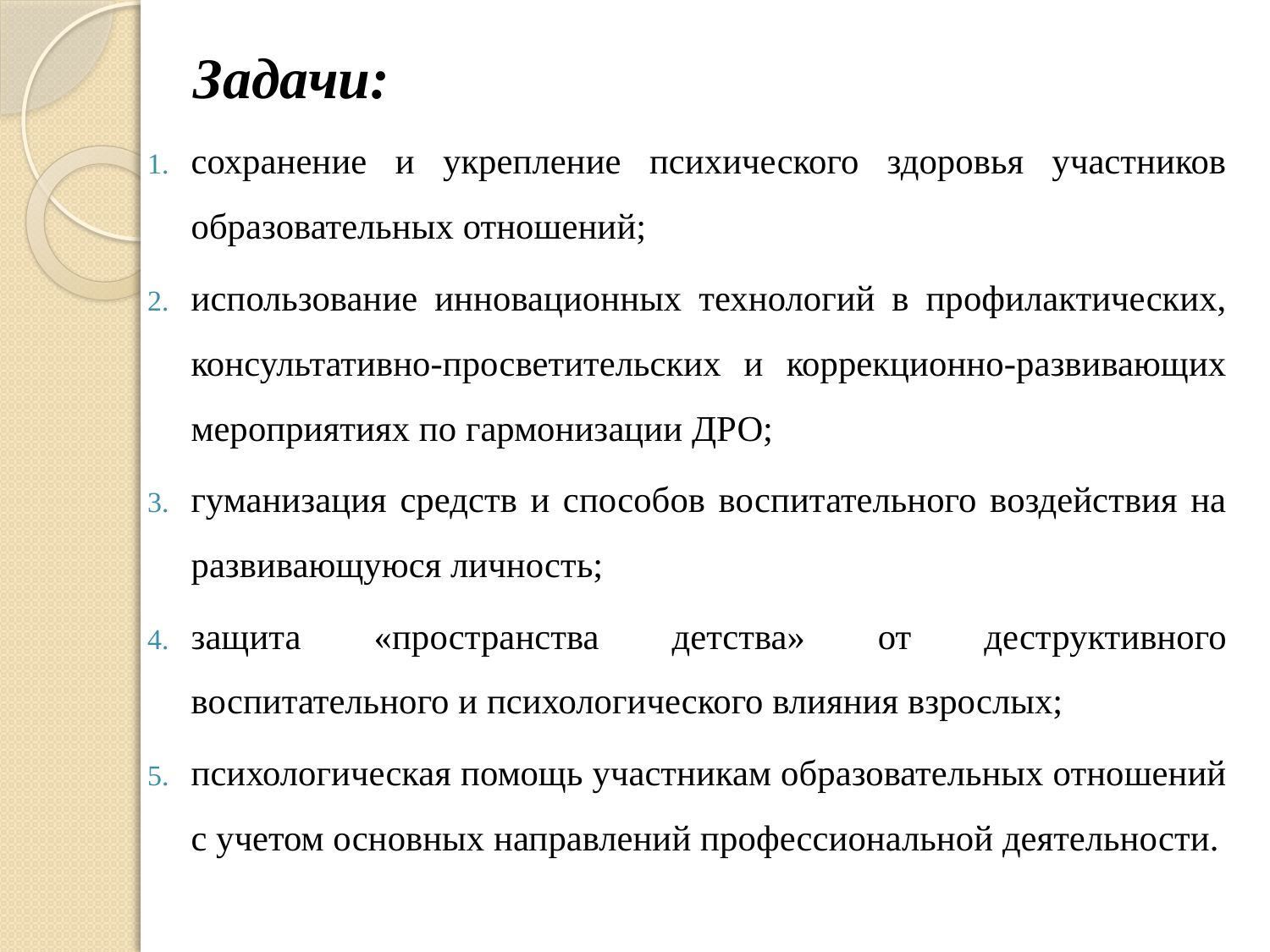

Задачи:
сохранение и укрепление психического здоровья участников образовательных отношений;
использование инновационных технологий в профилактических, консультативно-просветительских и коррекционно-развивающих мероприятиях по гармонизации ДРО;
гуманизация средств и способов воспитательного воздействия на развивающуюся личность;
защита «пространства детства» от деструктивного воспитательного и психологического влияния взрослых;
психологическая помощь участникам образовательных отношений с учетом основных направлений профессиональной деятельности.